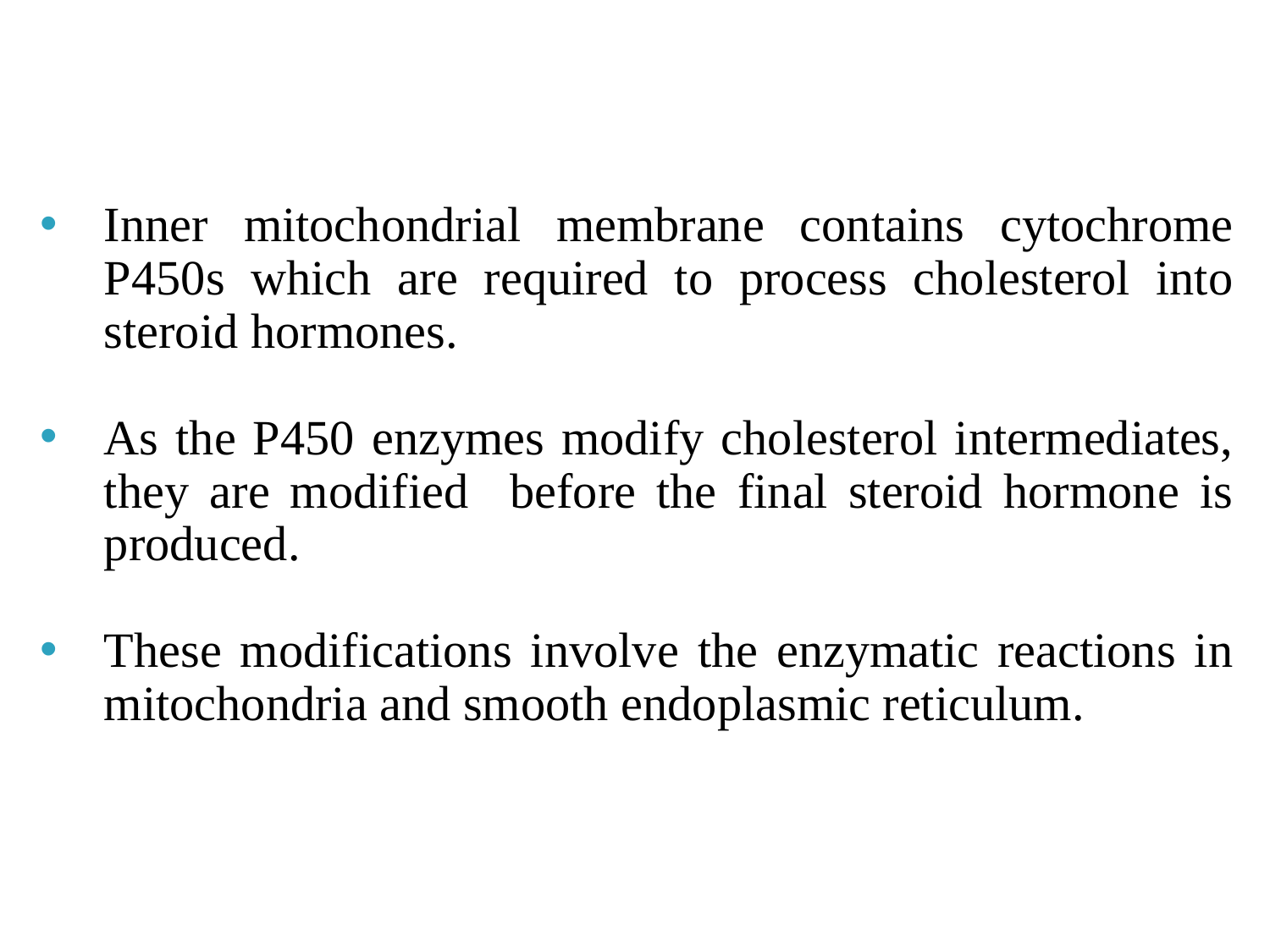

Inner mitochondrial membrane contains cytochrome P450s which are required to process cholesterol into steroid hormones.
As the P450 enzymes modify cholesterol intermediates, they are modified  before the final steroid hormone is produced.
These modifications involve the enzymatic reactions in mitochondria and smooth endoplasmic reticulum.